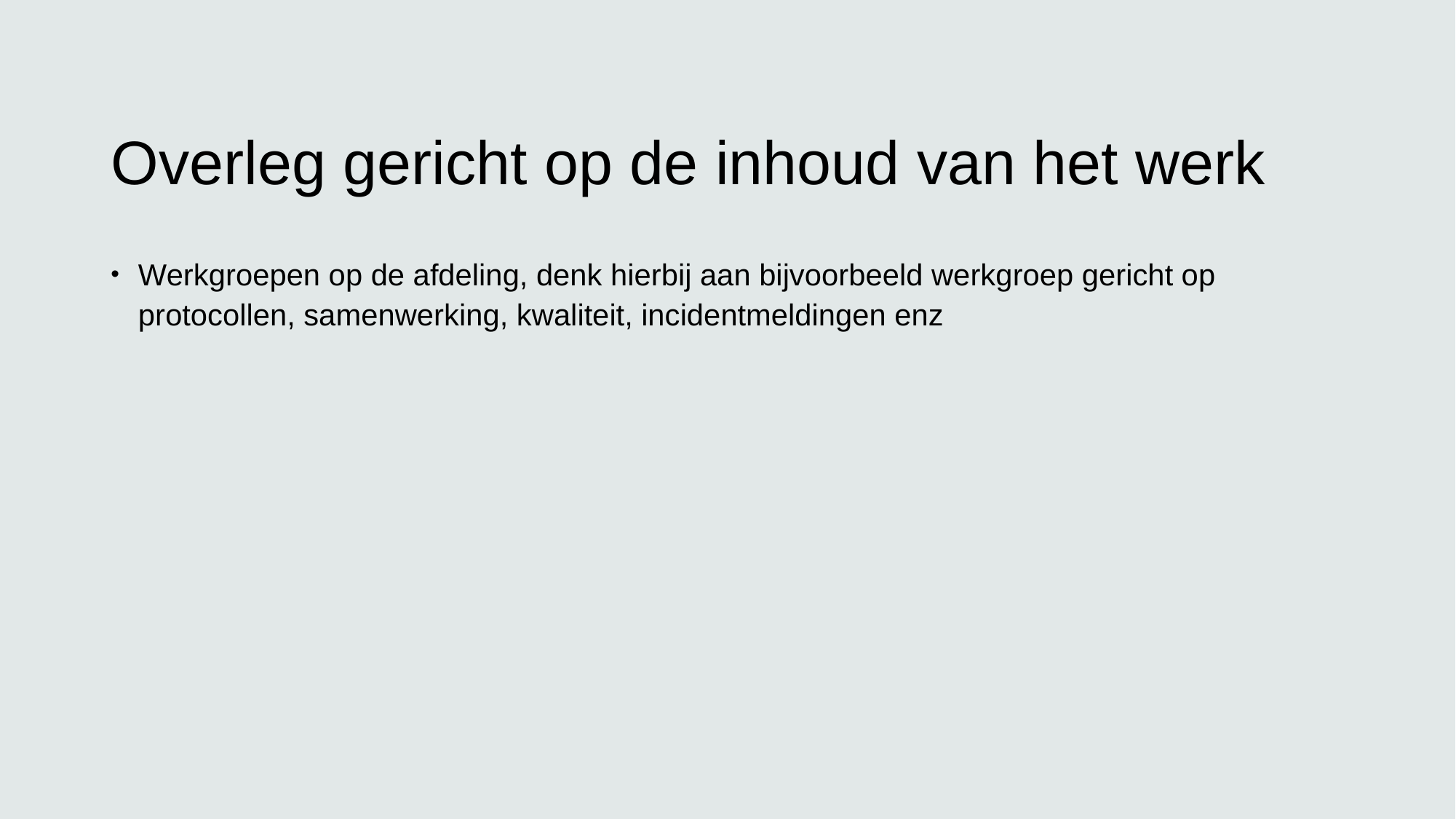

# Overleg gericht op de inhoud van het werk
Werkgroepen op de afdeling, denk hierbij aan bijvoorbeeld werkgroep gericht op protocollen, samenwerking, kwaliteit, incidentmeldingen enz